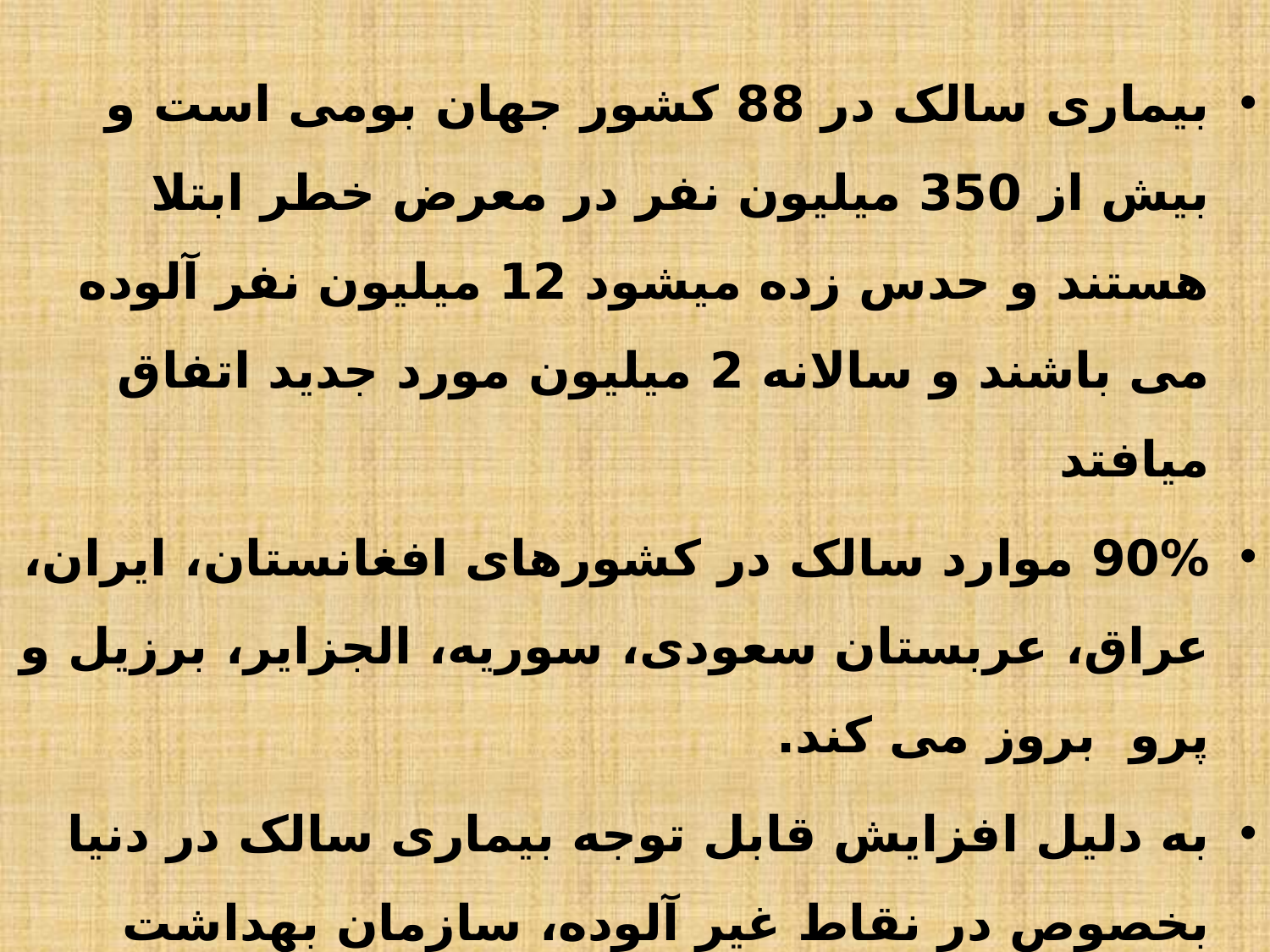

بیماری سالک در 88 کشور جهان بومی است و بیش از 350 میلیون نفر در معرض خطر ابتلا هستند و حدس زده میشود 12 میلیون نفر آلوده می باشند و سالانه 2 میلیون مورد جدید اتفاق میافتد
90% موارد سالک در کشورهای افغانستان، ایران، عراق، عربستان سعودی، سوریه، الجزایر، برزیل و پرو  بروز می کند.
به دلیل افزایش قابل توجه بیماری سالک در دنیا بخصوص در نقاط غیر آلوده، سازمان بهداشت جهانی با هدف  توجه بیشتر برای کنترل و پیشگیری این بیماری بخش مستقل بیماری های  فراموش  شده (neglected) را راه اندازی نموده است.